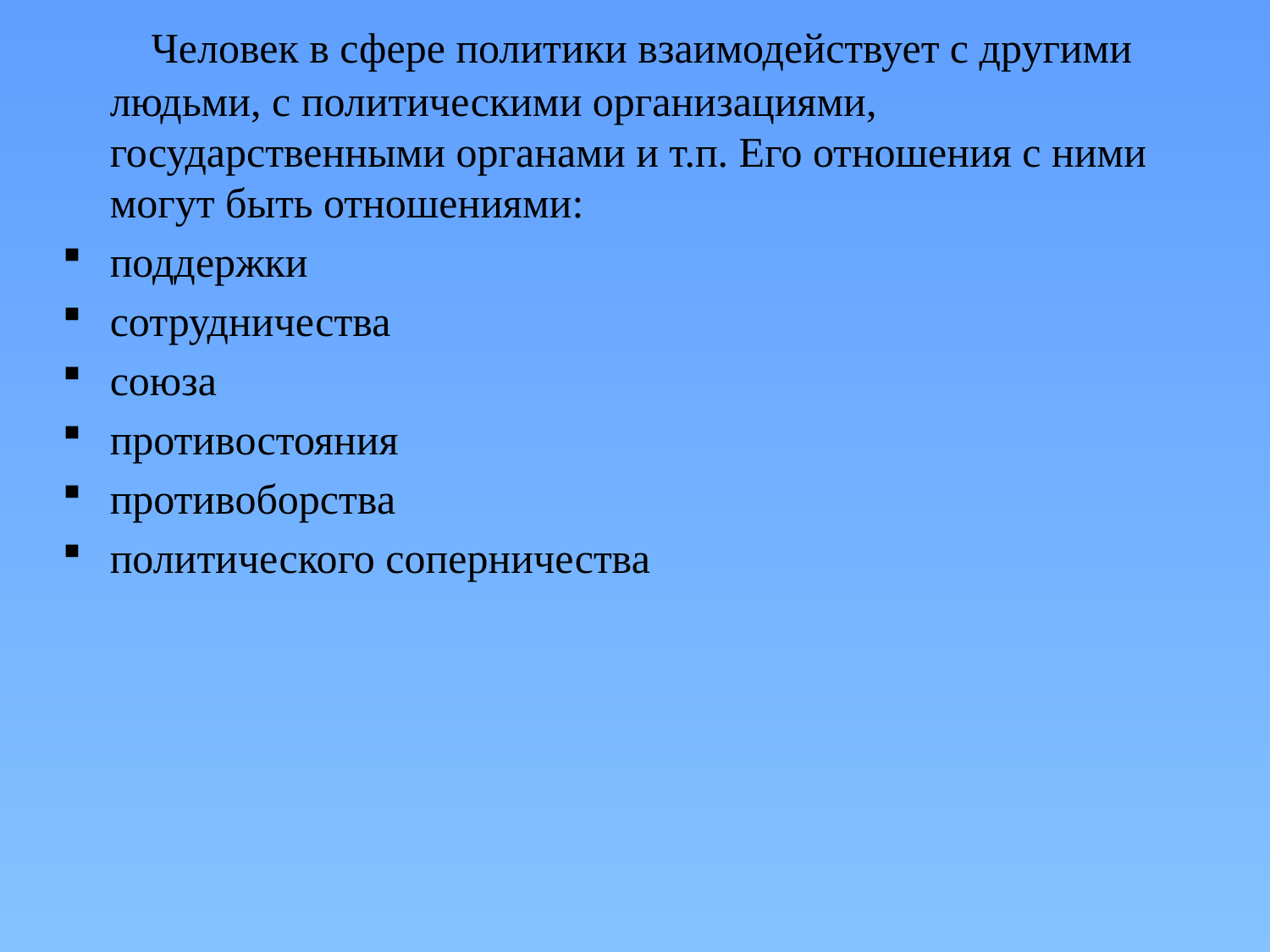

Человек в сфере политики взаимодействует с другими людьми, с политическими организациями, государственными органами и т.п. Его отношения с ними могут быть отношениями:
поддержки
сотрудничества
союза
противостояния
противоборства
политического соперничества